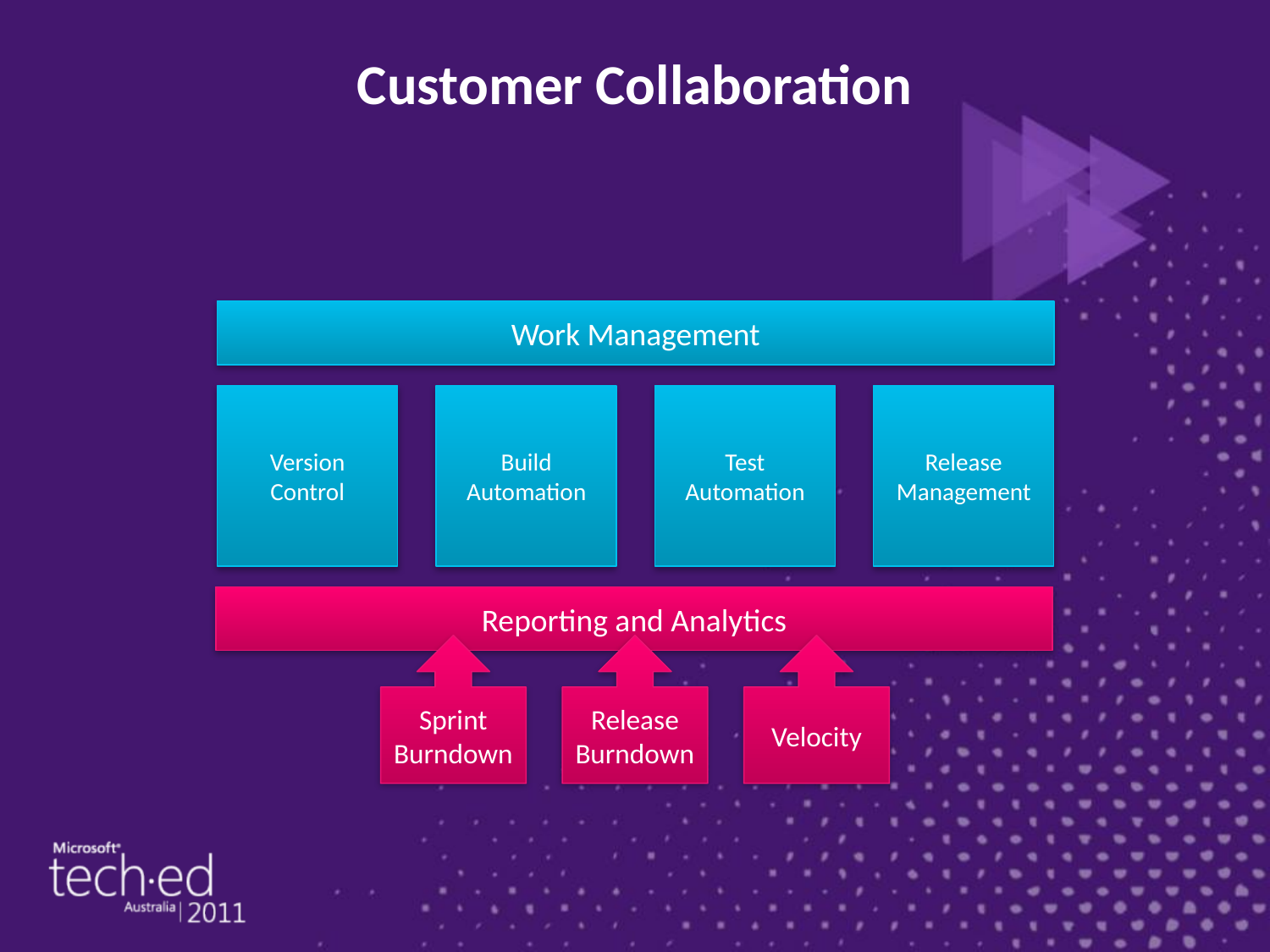

Customer Collaboration
Work Management
Version
Control
Build
Automation
Test Automation
Release Management
Reporting and Analytics
Sprint Burndown
Release Burndown
Velocity